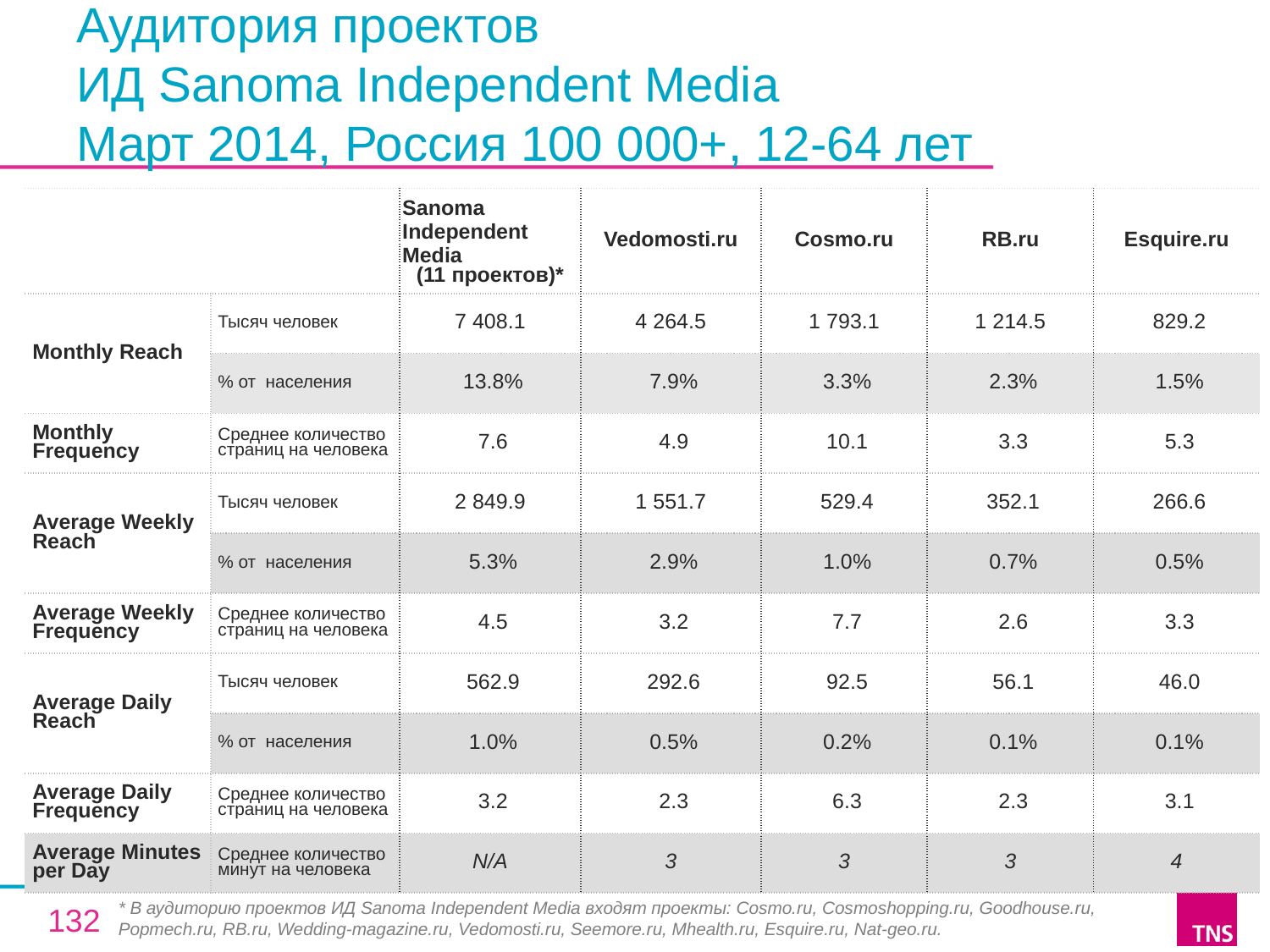

# Аудитория проектов ИД Sanoma Independent Media Март 2014, Россия 100 000+, 12-64 лет
|  |  | Sanoma Independent Media (11 проектов)\* | Vedomosti.ru | Cosmo.ru | RB.ru | Esquire.ru |
| --- | --- | --- | --- | --- | --- | --- |
| Monthly Reach | Тысяч человек | 7 408.1 | 4 264.5 | 1 793.1 | 1 214.5 | 829.2 |
|  | % от населения | 13.8% | 7.9% | 3.3% | 2.3% | 1.5% |
| Monthly Frequency | Среднее количество страниц на человека | 7.6 | 4.9 | 10.1 | 3.3 | 5.3 |
| Average Weekly Reach | Тысяч человек | 2 849.9 | 1 551.7 | 529.4 | 352.1 | 266.6 |
|  | % от населения | 5.3% | 2.9% | 1.0% | 0.7% | 0.5% |
| Average Weekly Frequency | Среднее количество страниц на человека | 4.5 | 3.2 | 7.7 | 2.6 | 3.3 |
| Average Daily Reach | Тысяч человек | 562.9 | 292.6 | 92.5 | 56.1 | 46.0 |
|  | % от населения | 1.0% | 0.5% | 0.2% | 0.1% | 0.1% |
| Average Daily Frequency | Среднее количество страниц на человека | 3.2 | 2.3 | 6.3 | 2.3 | 3.1 |
| Average Minutes per Day | Среднее количество минут на человека | N/A | 3 | 3 | 3 | 4 |
* В аудиторию проектов ИД Sanoma Independent Media входят проекты: Cosmo.ru, Cosmoshopping.ru, Goodhouse.ru, Popmech.ru, RB.ru, Wedding-magazine.ru, Vedomosti.ru, Seemore.ru, Mhealth.ru, Esquire.ru, Nat-geo.ru.
132